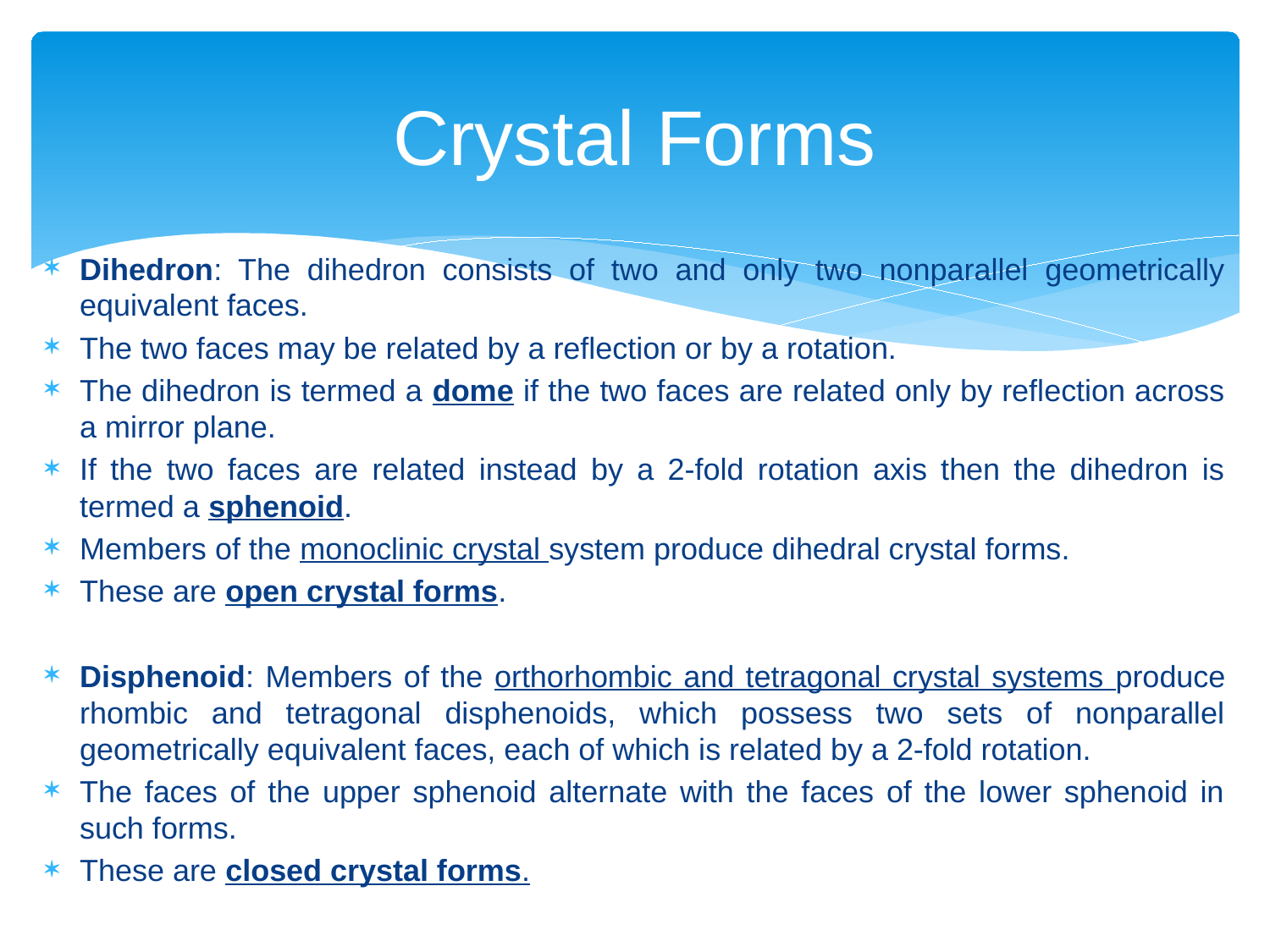

# Crystal Forms
Dihedron: The dihedron consists of two and only two nonparallel geometrically equivalent faces.
The two faces may be related by a reflection or by a rotation.
The dihedron is termed a dome if the two faces are related only by reflection across a mirror plane.
If the two faces are related instead by a 2-fold rotation axis then the dihedron is termed a sphenoid.
Members of the monoclinic crystal system produce dihedral crystal forms.
These are open crystal forms.

Disphenoid: Members of the orthorhombic and tetragonal crystal systems produce rhombic and tetragonal disphenoids, which possess two sets of nonparallel geometrically equivalent faces, each of which is related by a 2-fold rotation.
The faces of the upper sphenoid alternate with the faces of the lower sphenoid in such forms.
These are closed crystal forms.